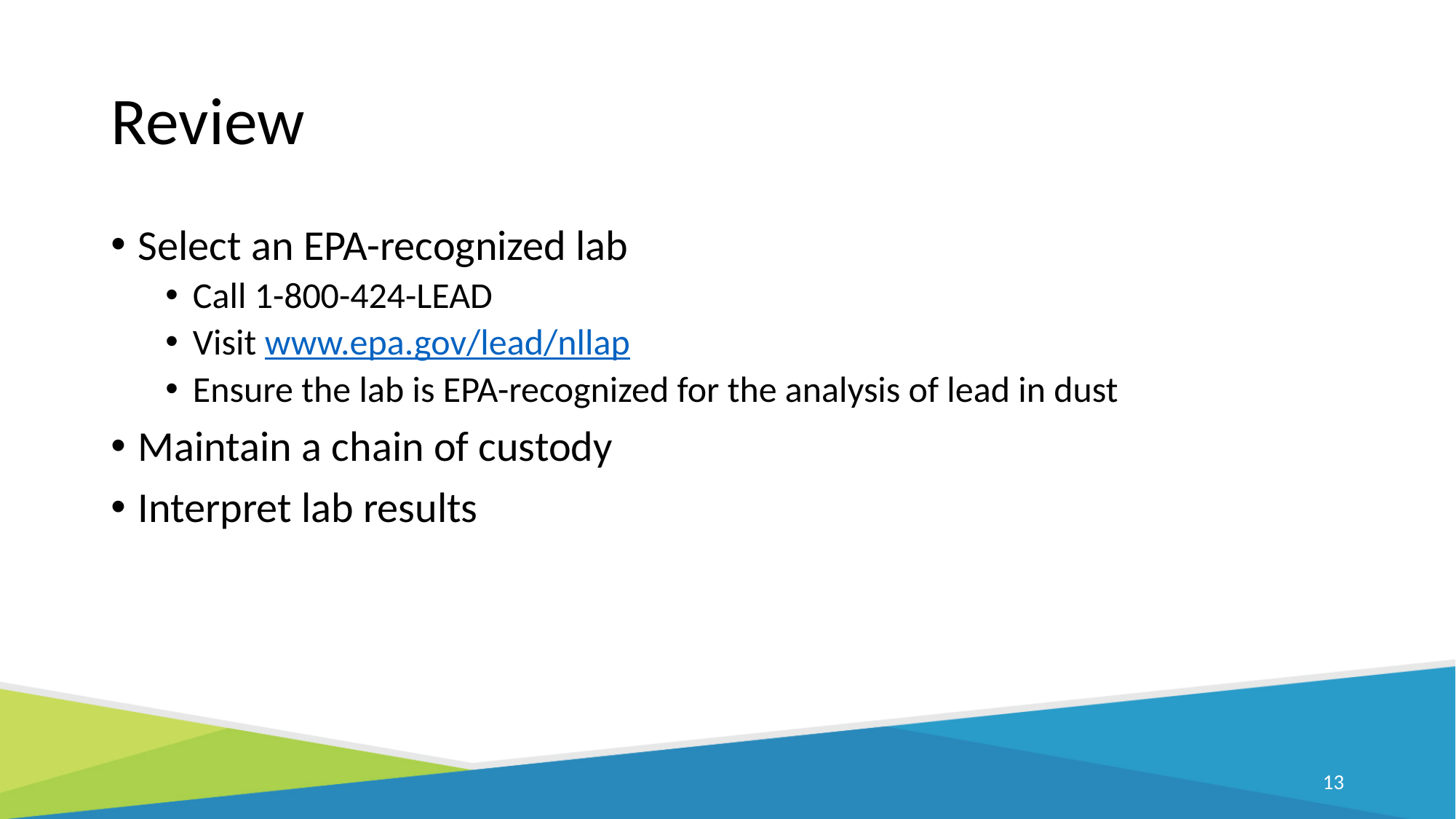

# Review
Select an EPA-recognized lab
Call 1-800-424-LEAD
Visit www.epa.gov/lead/nllap
Ensure the lab is EPA-recognized for the analysis of lead in dust
Maintain a chain of custody
Interpret lab results

13